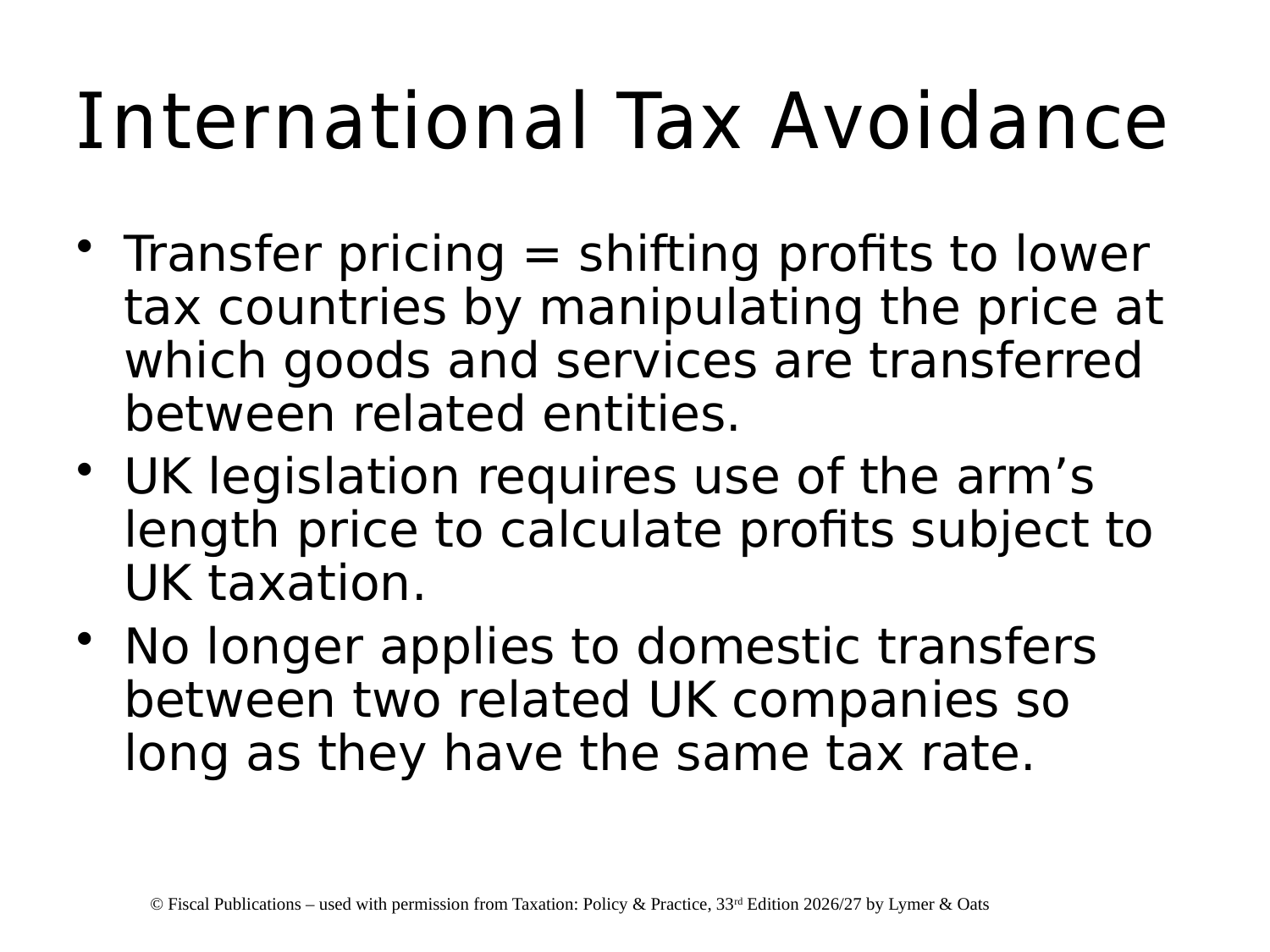

# International Tax Avoidance
Transfer pricing = shifting profits to lower tax countries by manipulating the price at which goods and services are transferred between related entities.
UK legislation requires use of the arm’s length price to calculate profits subject to UK taxation.
No longer applies to domestic transfers between two related UK companies so long as they have the same tax rate.